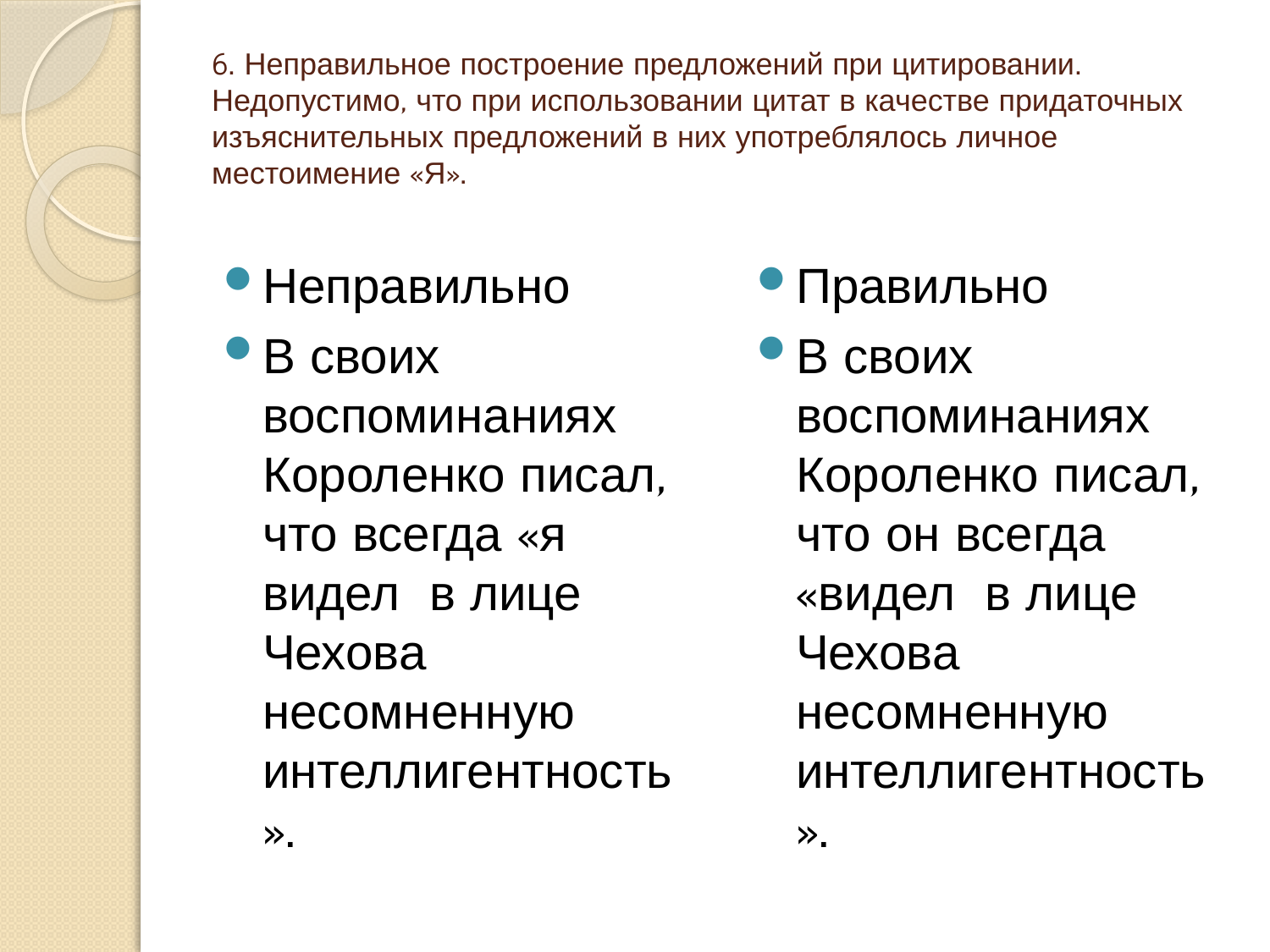

# 6. Неправильное построение предложений при цитировании. Недопустимо, что при использовании цитат в качестве придаточных изъяснительных предложений в них употреблялось личное местоимение «Я».
Неправильно
В своих воспоминаниях Короленко писал, что всегда «я видел  в лице Чехова несомненную интеллигентность».
Правильно
В своих воспоминаниях Короленко писал, что он всегда «видел  в лице Чехова несомненную интеллигентность».